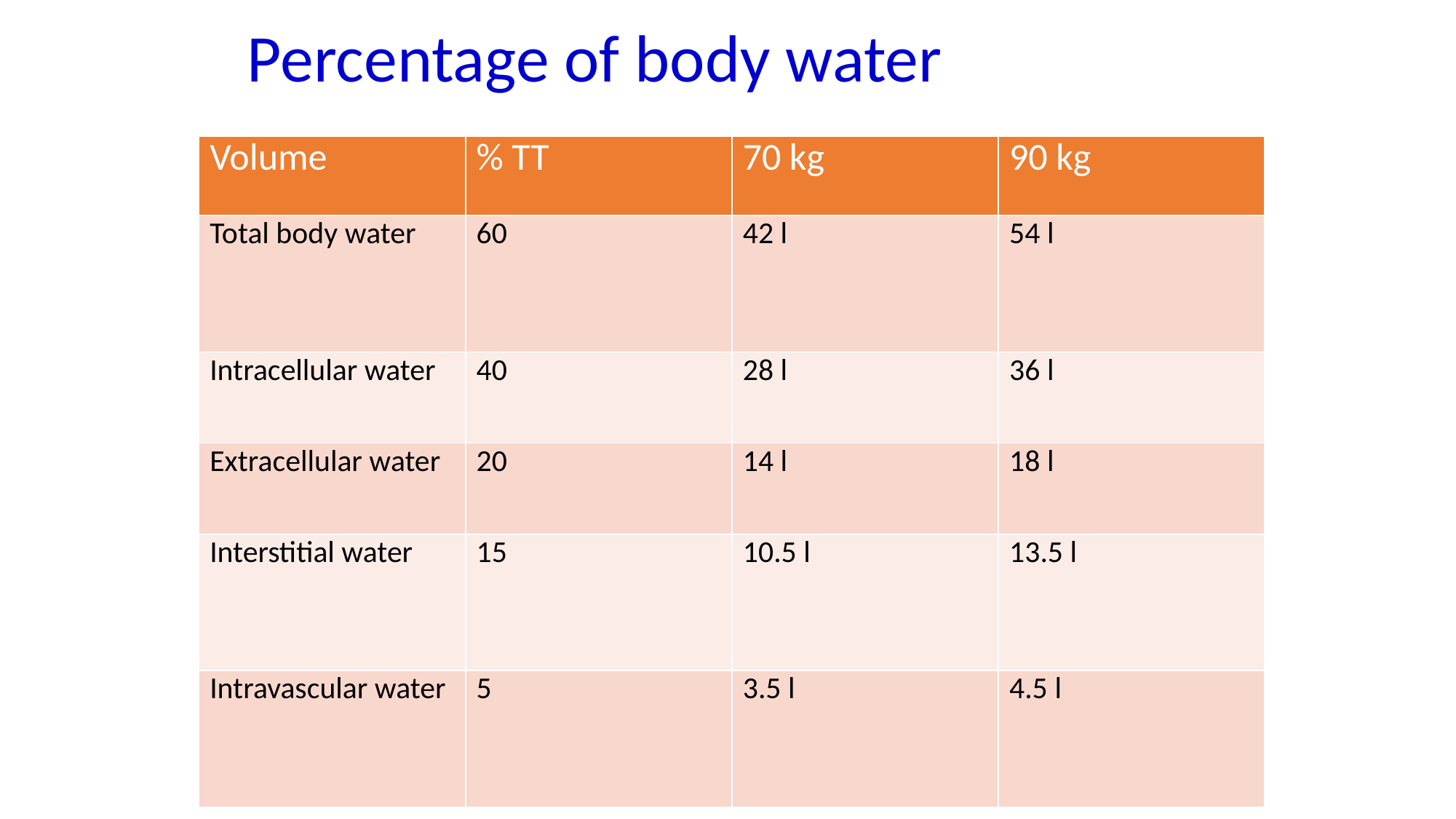

# Percentage of body water
| Volume | % TT | 70 kg | 90 kg |
| --- | --- | --- | --- |
| Total body water | 60 | 42 l | 54 l |
| Intracellular water | 40 | 28 l | 36 l |
| Extracellular water | 20 | 14 l | 18 l |
| Interstitial water | 15 | 10.5 l | 13.5 l |
| Intravascular water | 5 | 3.5 l | 4.5 l |